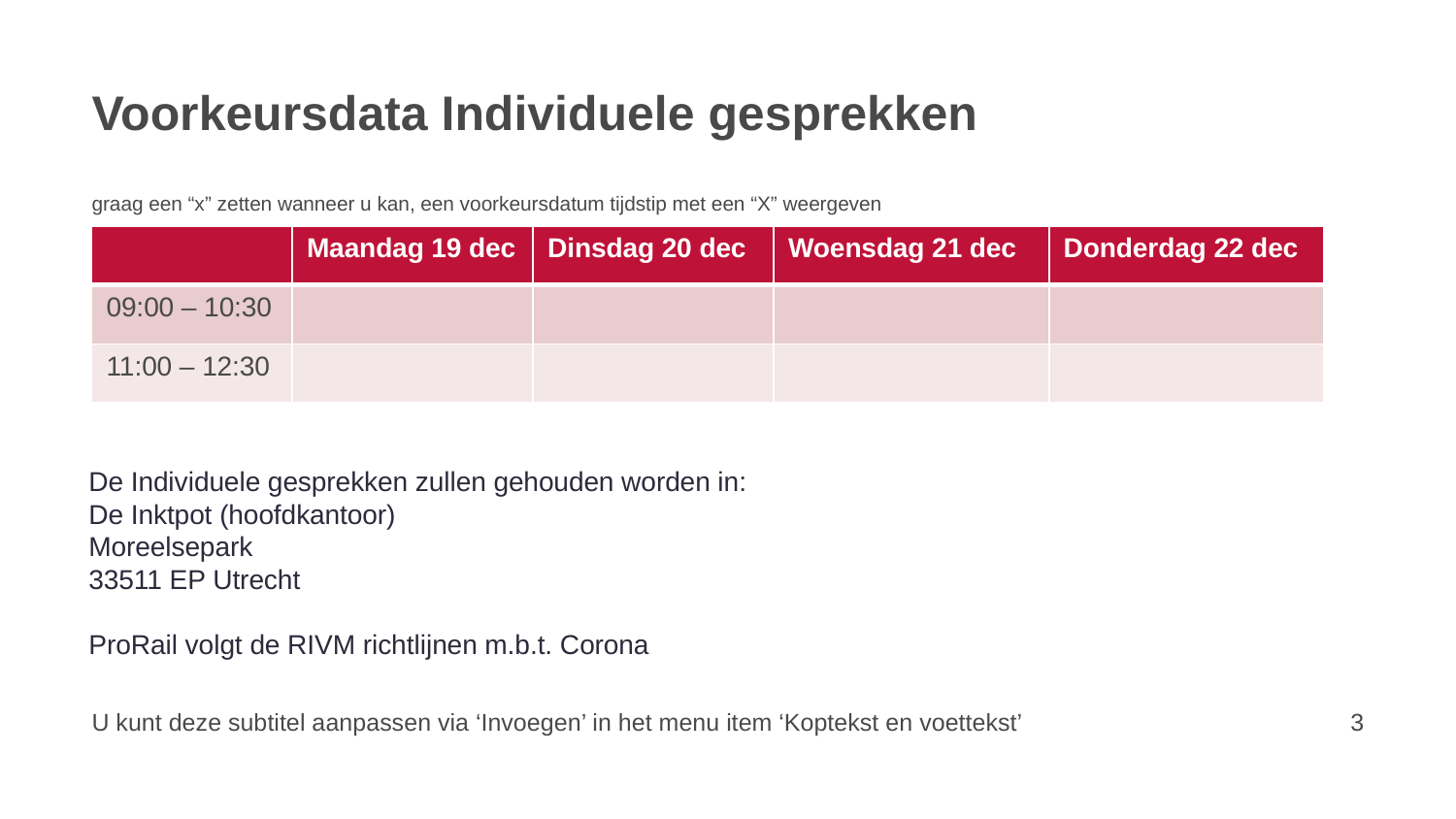

# Voorkeursdata Individuele gesprekken graag een “x” zetten wanneer u kan, een voorkeursdatum tijdstip met een “X” weergeven
|  | Maandag 19 dec | Dinsdag 20 dec | Woensdag 21 dec | Donderdag 22 dec |
| --- | --- | --- | --- | --- |
| 09:00 – 10:30 |  |  |  |  |
| 11:00 – 12:30 |  |  |  |  |
De Individuele gesprekken zullen gehouden worden in:
De Inktpot (hoofdkantoor)
Moreelsepark
33511 EP Utrecht

ProRail volgt de RIVM richtlijnen m.b.t. Corona
U kunt deze subtitel aanpassen via ‘Invoegen’ in het menu item ‘Koptekst en voettekst’